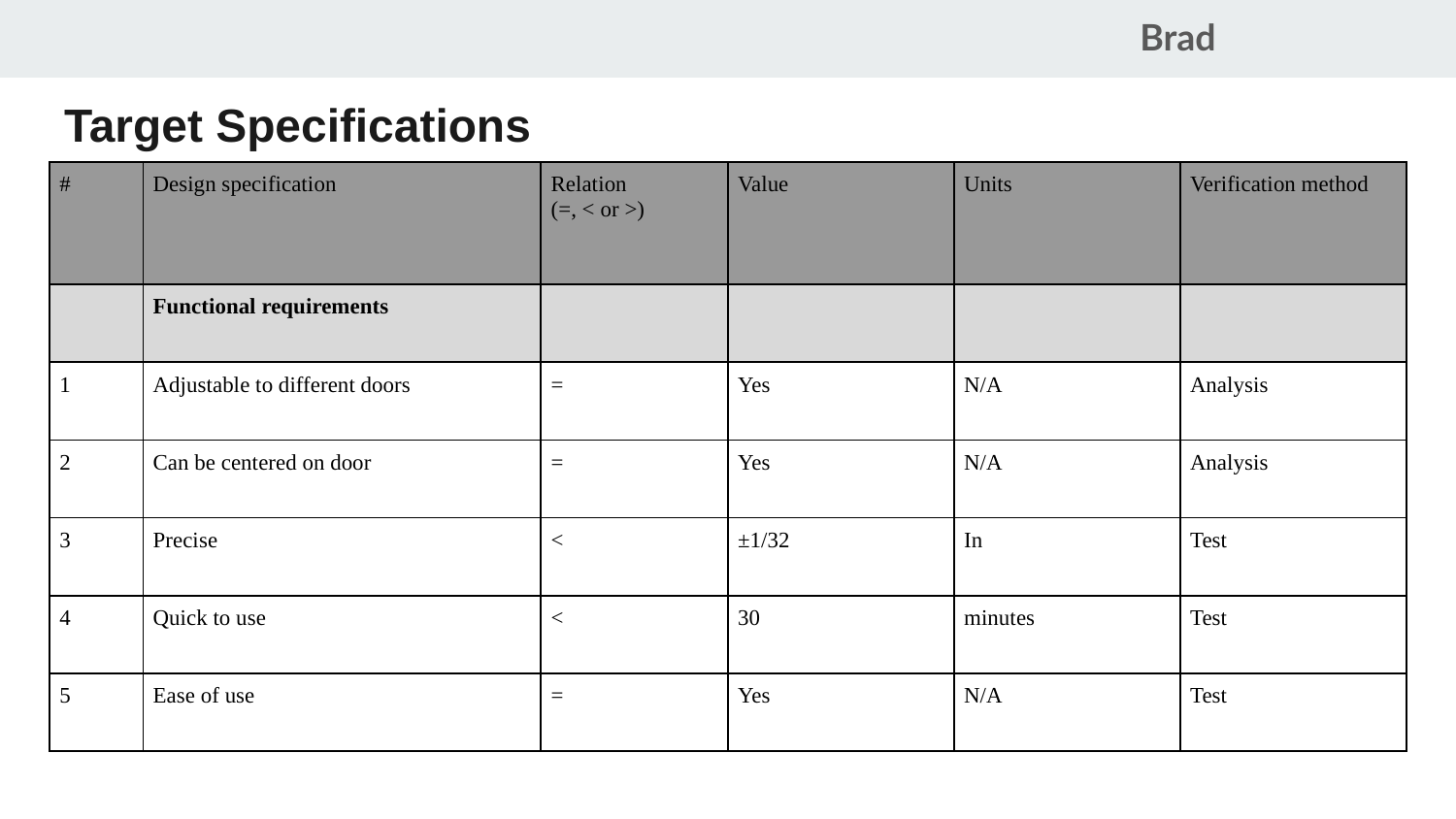

Brad

Target Specifications
| # | Design specification | Relation (=, < or >) | Value | Units | Verification method |
| --- | --- | --- | --- | --- | --- |
|  | Functional requirements |  |  |  |  |
| 1 | Adjustable to different doors | = | Yes | N/A | Analysis |
| 2 | Can be centered on door | = | Yes | N/A | Analysis |
| 3 | Precise | < | ±1/32 | In | Test |
| 4 | Quick to use | < | 30 | minutes | Test |
| 5 | Ease of use | = | Yes | N/A | Test |
# Target Specifications